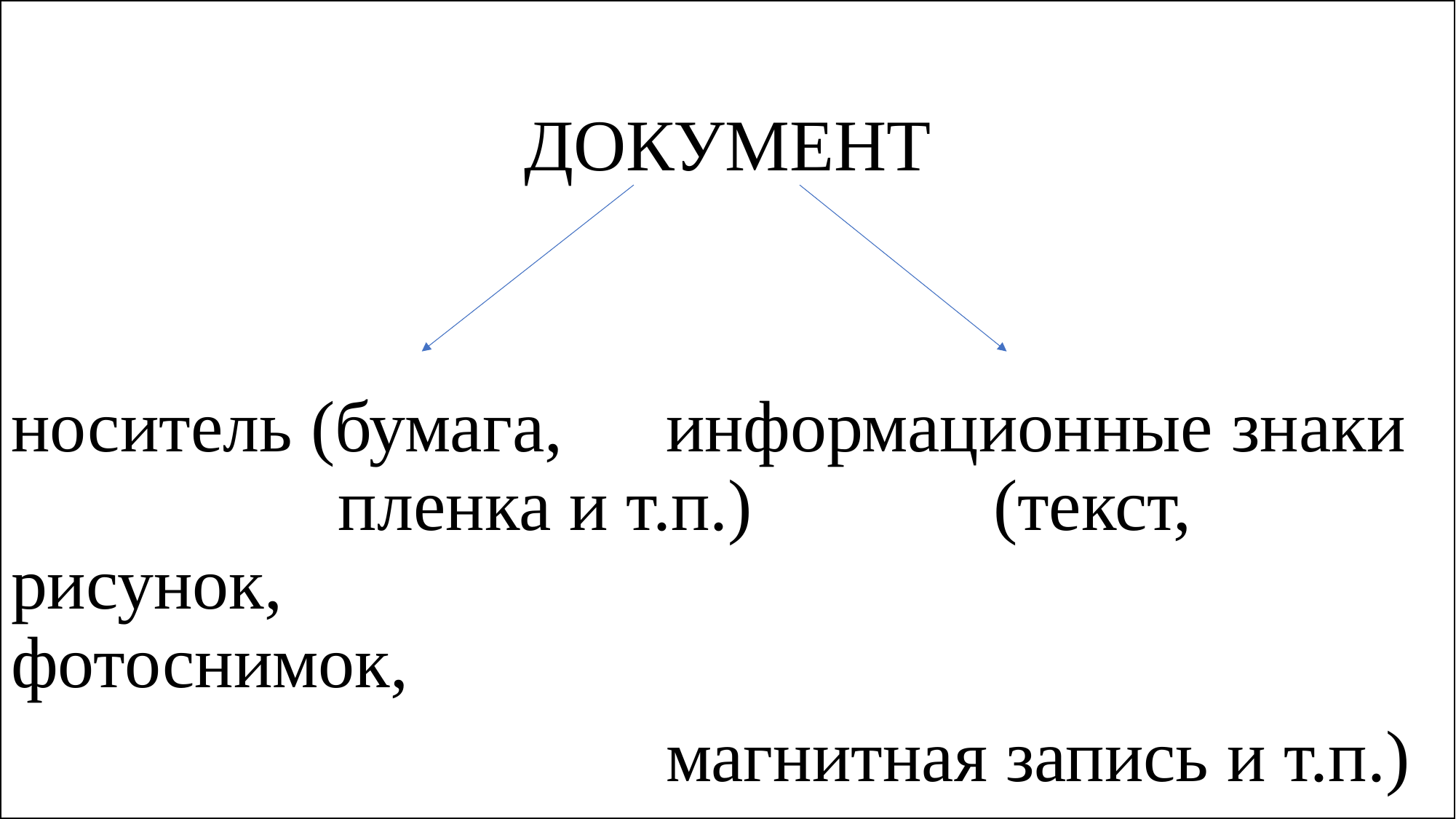

ДОКУМЕНТ

носитель (бумага, 	информационные знаки                     пленка и т.п.)			(текст, рисунок, 									фотоснимок,
						магнитная запись и т.п.)